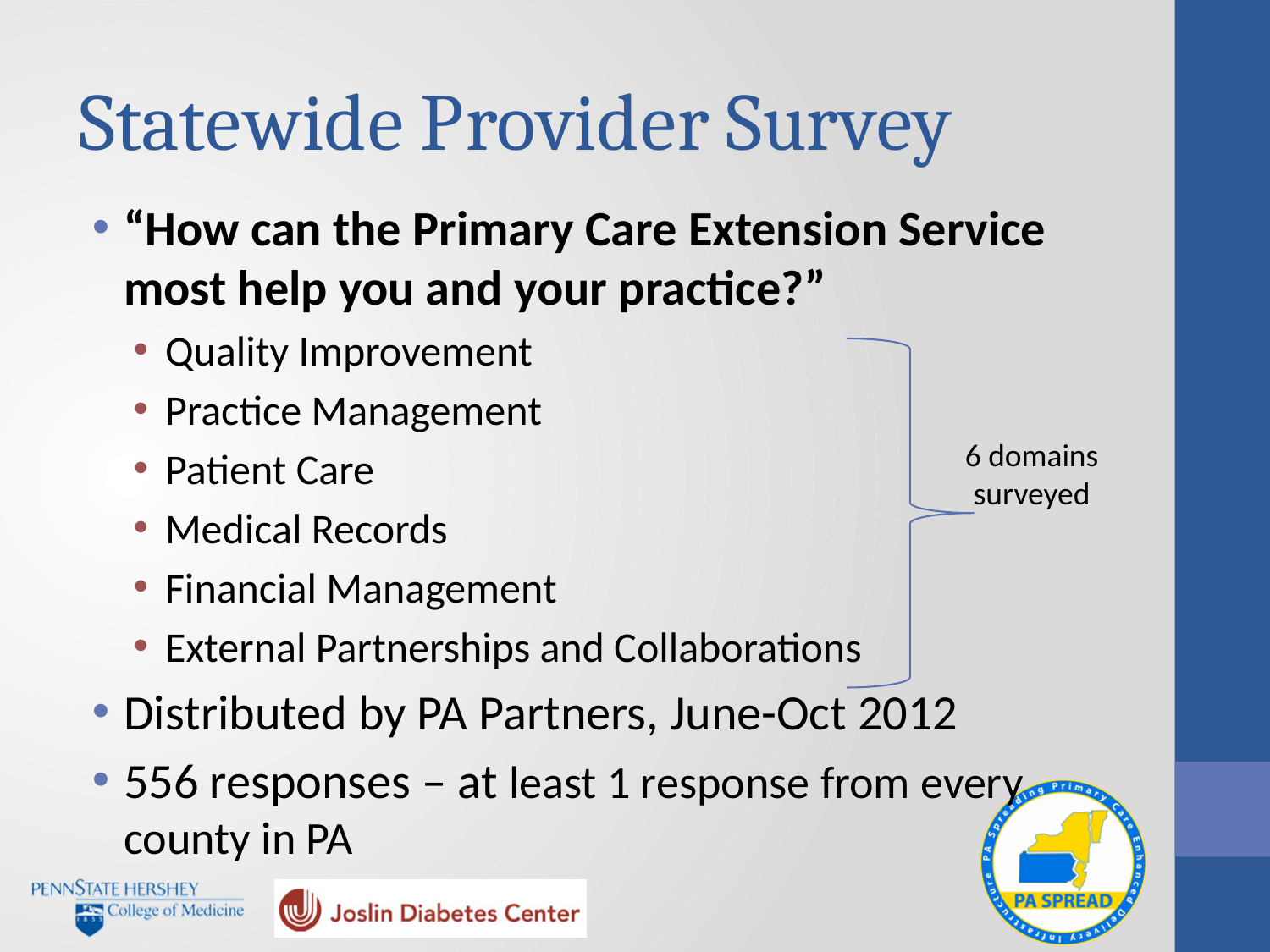

# Statewide Provider Survey
“How can the Primary Care Extension Service most help you and your practice?”
Quality Improvement
Practice Management
Patient Care
Medical Records
Financial Management
External Partnerships and Collaborations
Distributed by PA Partners, June-Oct 2012
556 responses – at least 1 response from every county in PA

6 domains
surveyed